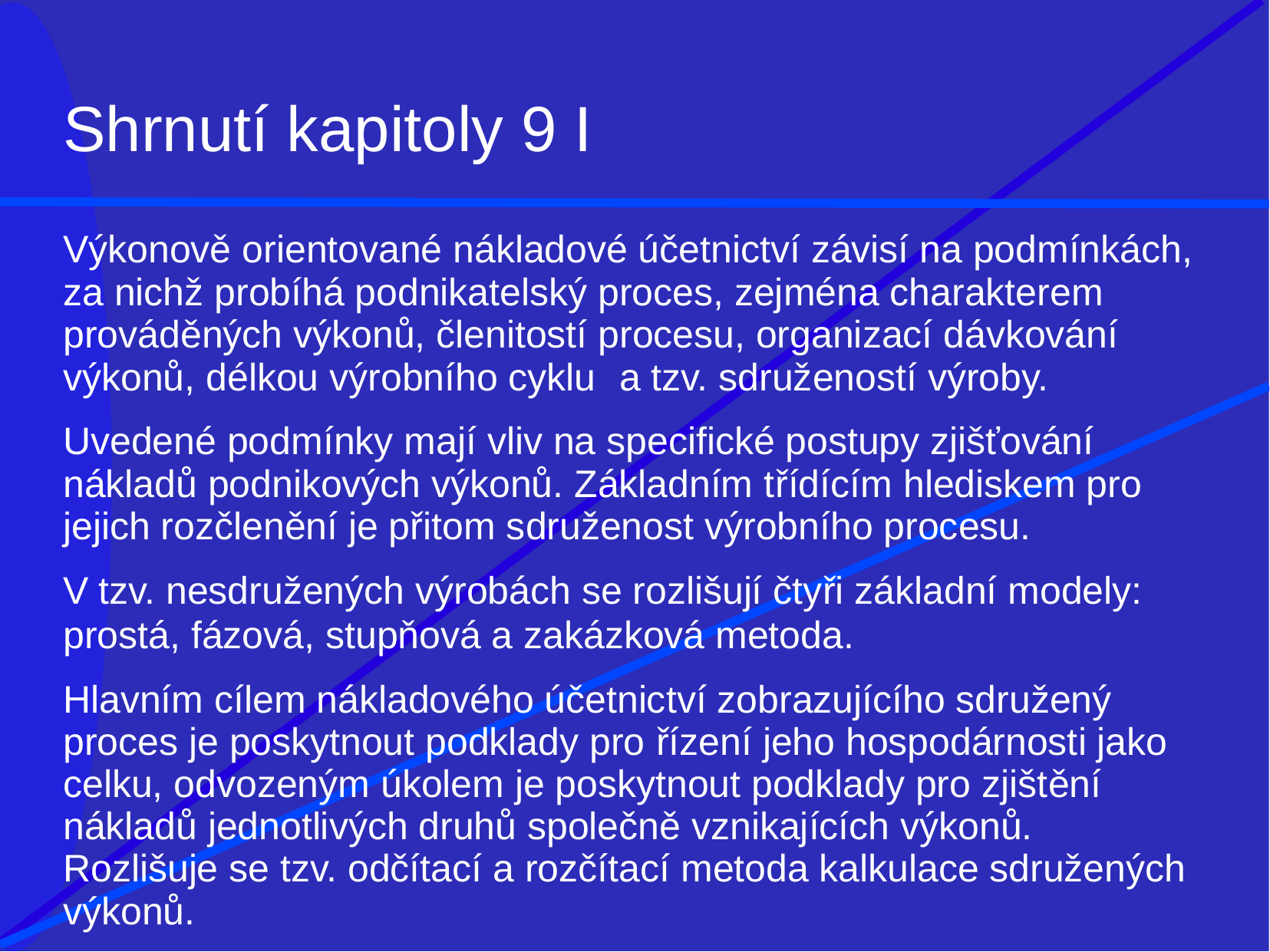

# Shrnutí kapitoly 9 I
Výkonově orientované nákladové účetnictví závisí na podmínkách, za nichž probíhá podnikatelský proces, zejména charakterem prováděných výkonů, členitostí procesu, organizací dávkování výkonů, délkou výrobního cyklu	a tzv. sdružeností výroby.
Uvedené podmínky mají vliv na specifické postupy zjišťování nákladů podnikových výkonů. Základním třídícím hlediskem pro jejich rozčlenění je přitom sdruženost výrobního procesu.
V tzv. nesdružených výrobách se rozlišují čtyři základní modely:
prostá, fázová, stupňová a zakázková metoda.
Hlavním cílem nákladového účetnictví zobrazujícího sdružený proces je poskytnout podklady pro řízení jeho hospodárnosti jako celku, odvozeným úkolem je poskytnout podklady pro zjištění nákladů jednotlivých druhů společně vznikajících výkonů. Rozlišuje se tzv. odčítací a rozčítací metoda kalkulace sdružených výkonů.